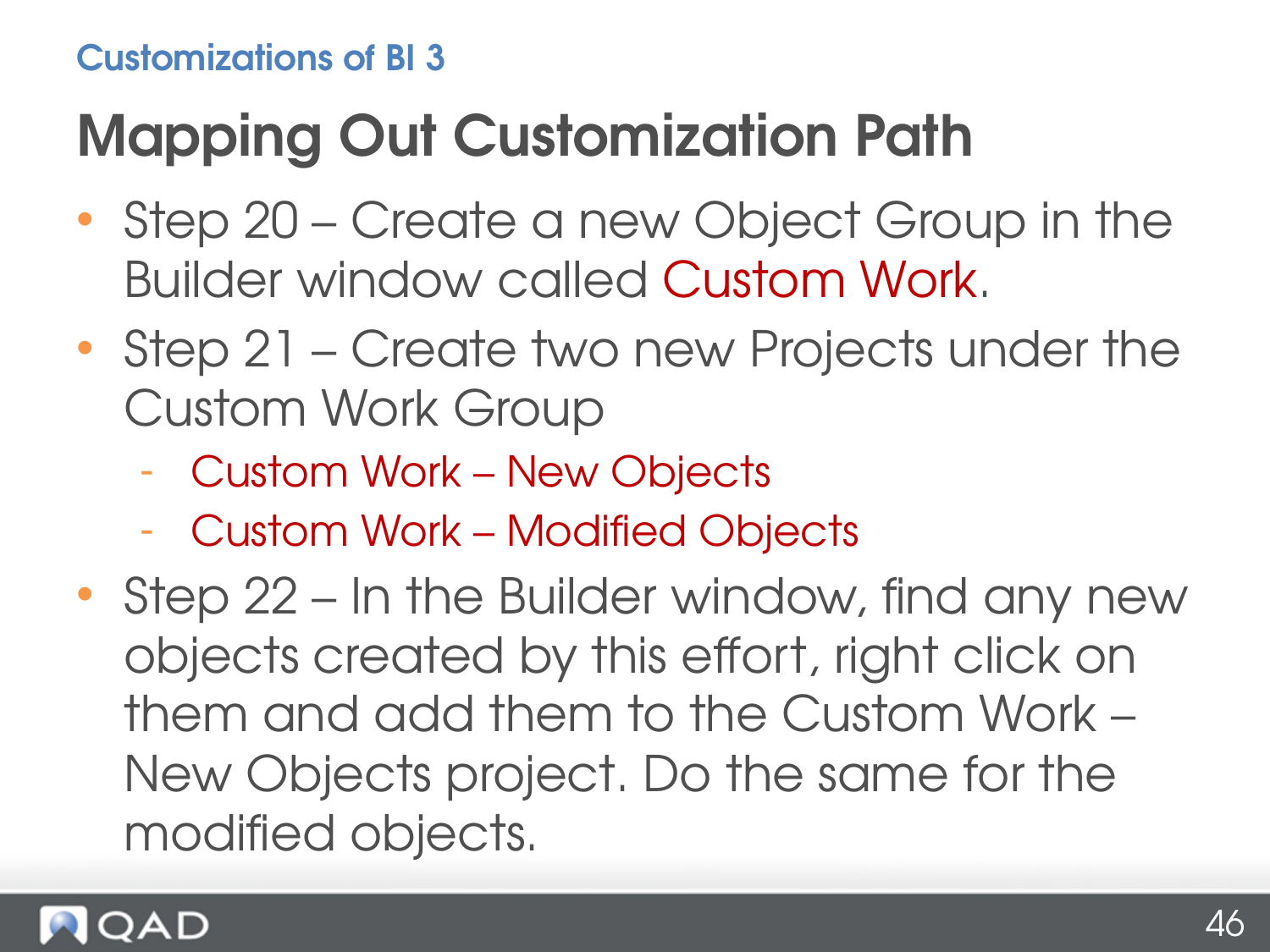

Customizations of BI 3
# Mapping Out Customization Path
Step 20 – Create a new Object Group in the Builder window called Custom Work.
Step 21 – Create two new Projects under the Custom Work Group
 Custom Work – New Objects
 Custom Work – Modified Objects
Step 22 – In the Builder window, find any new objects created by this effort, right click on them and add them to the Custom Work – New Objects project. Do the same for the modified objects.

46